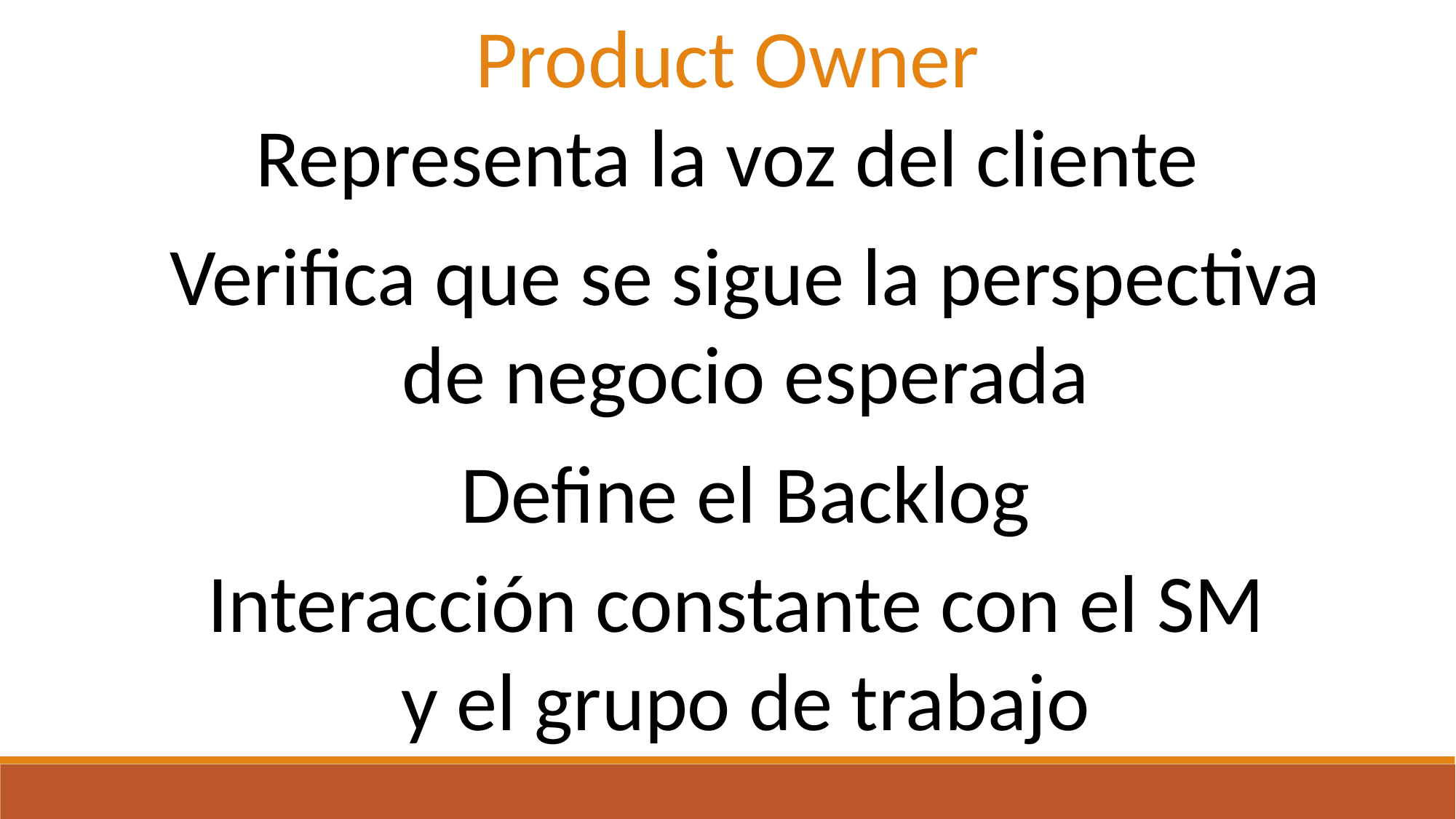

Product Owner
Representa la voz del cliente
Verifica que se sigue la perspectiva
de negocio esperada
Define el Backlog
Interacción constante con el SM
y el grupo de trabajo